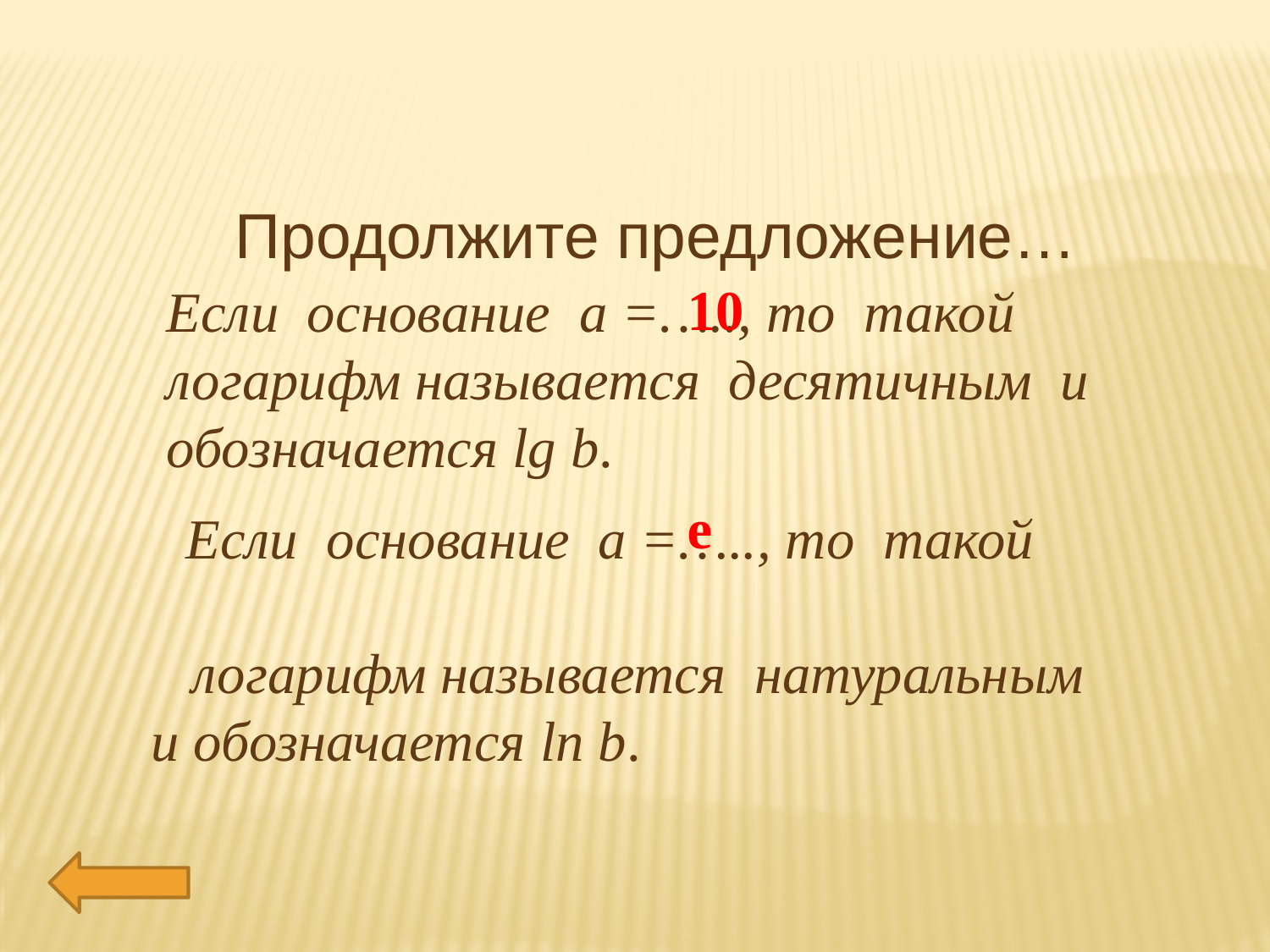

Продолжите предложение…
         Если  основание  а =….., то  такой
         логарифм называется  десятичным  и
         обозначается lg b.

10
е
 Если  основание  а =….., то  такой
 логарифм называется  натуральным  и обозначается ln b.